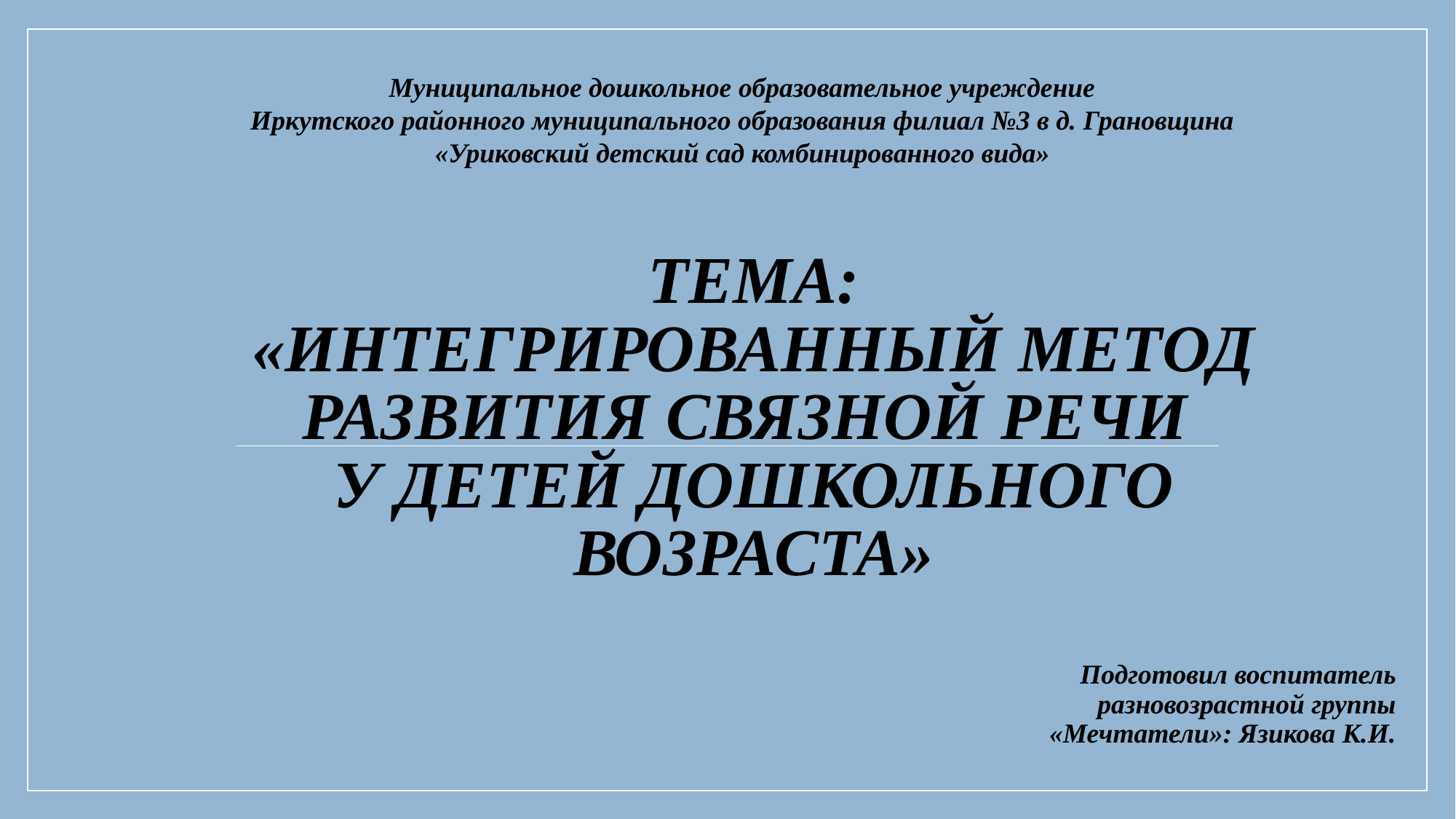

Муниципальное дошкольное образовательное учреждение
Иркутского районного муниципального образования филиал №3 в д. Грановщина
«Уриковский детский сад комбинированного вида»
# Тема: «Интегрированный метод развития связной речи у детей дошкольного возраста»
Подготовил воспитатель разновозрастной группы «Мечтатели»: Язикова К.И.